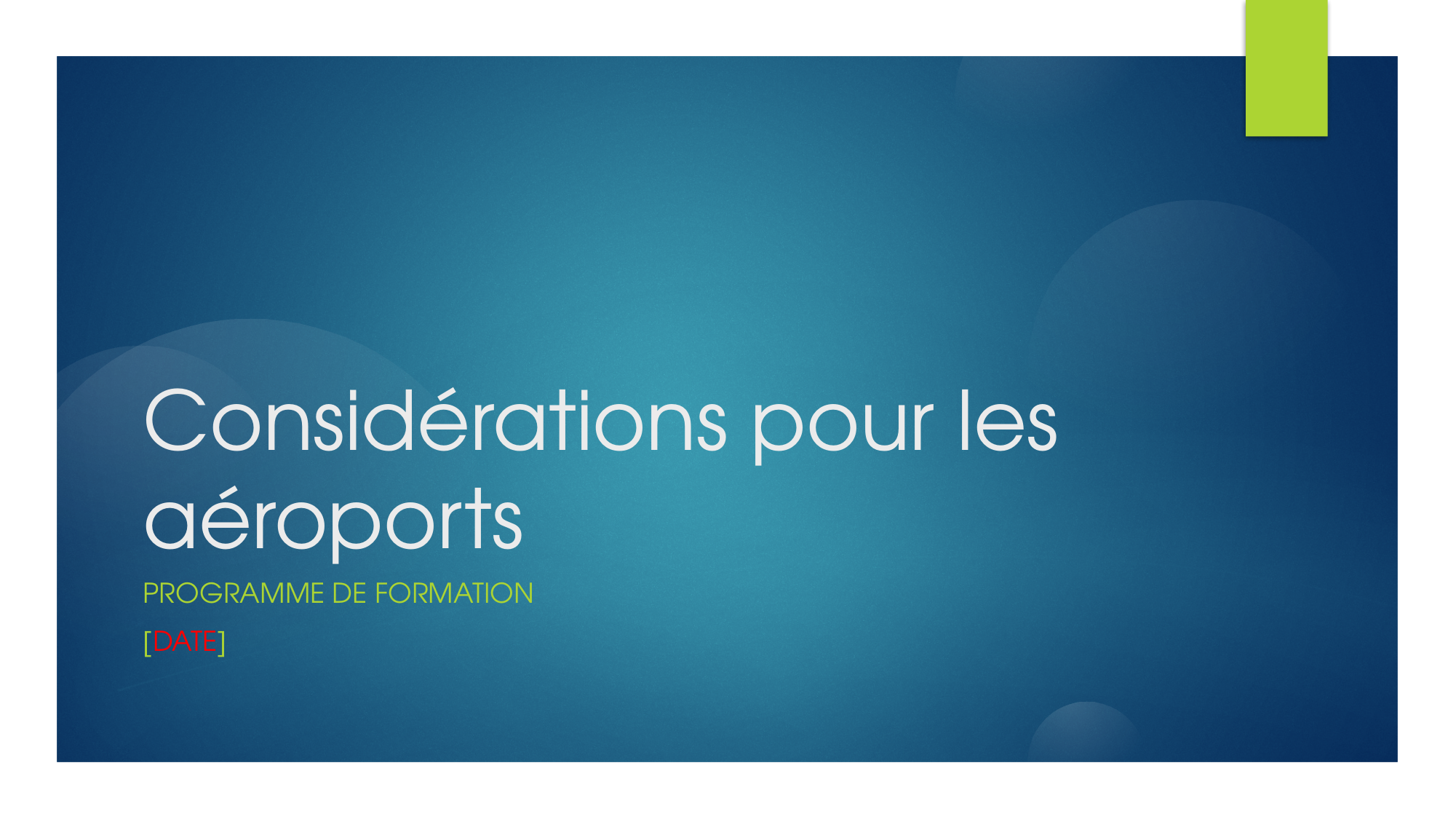

# Considérations pour les aéroports
Programme de formation
[Date]